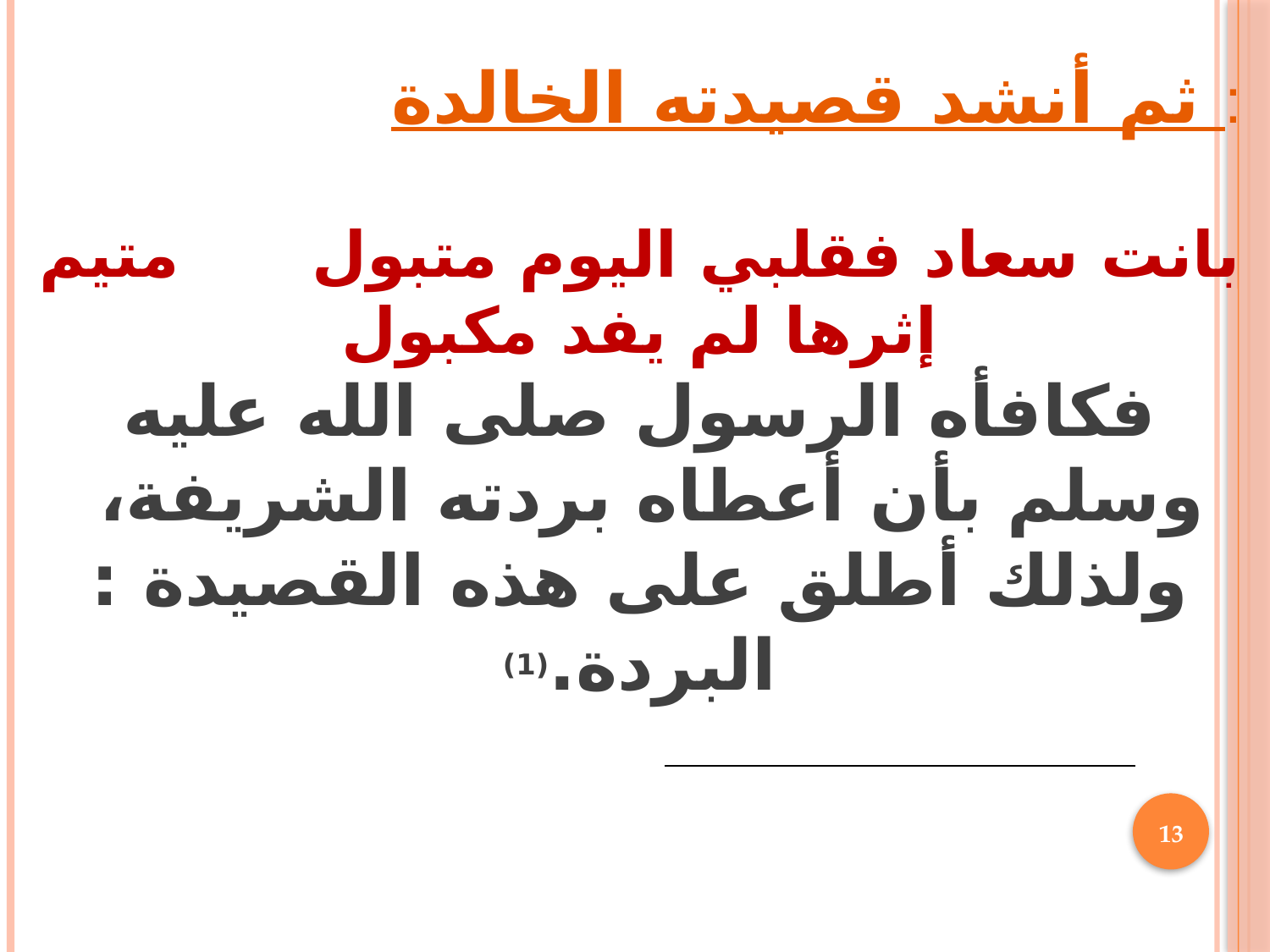

ثم أنشد قصيدته الخالدة :

بانت سعاد فقلبي اليوم متبول      متيم إثرها لم يفد مكبول
فكافأه الرسول صلى الله عليه وسلم بأن أعطاه بردته الشريفة،  ولذلك أطلق على هذه القصيدة : البردة.(1)

         (1) المصدر السابق ، ص4 ، والشعر والشعراء : 1/154 .

13